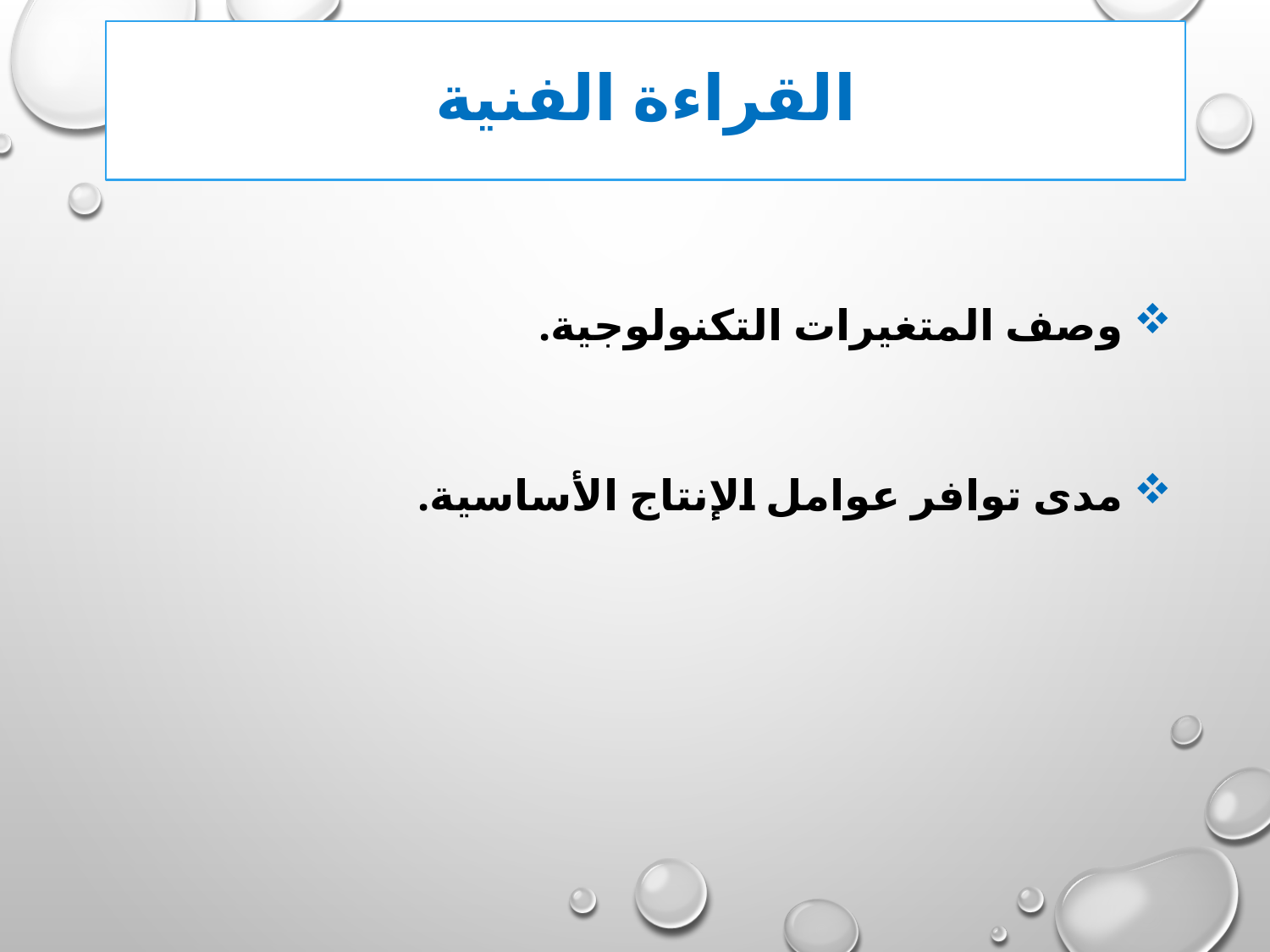

# القراءة الفنية
 وصف المتغيرات التكنولوجية.
 مدى توافر عوامل الإنتاج الأساسية.